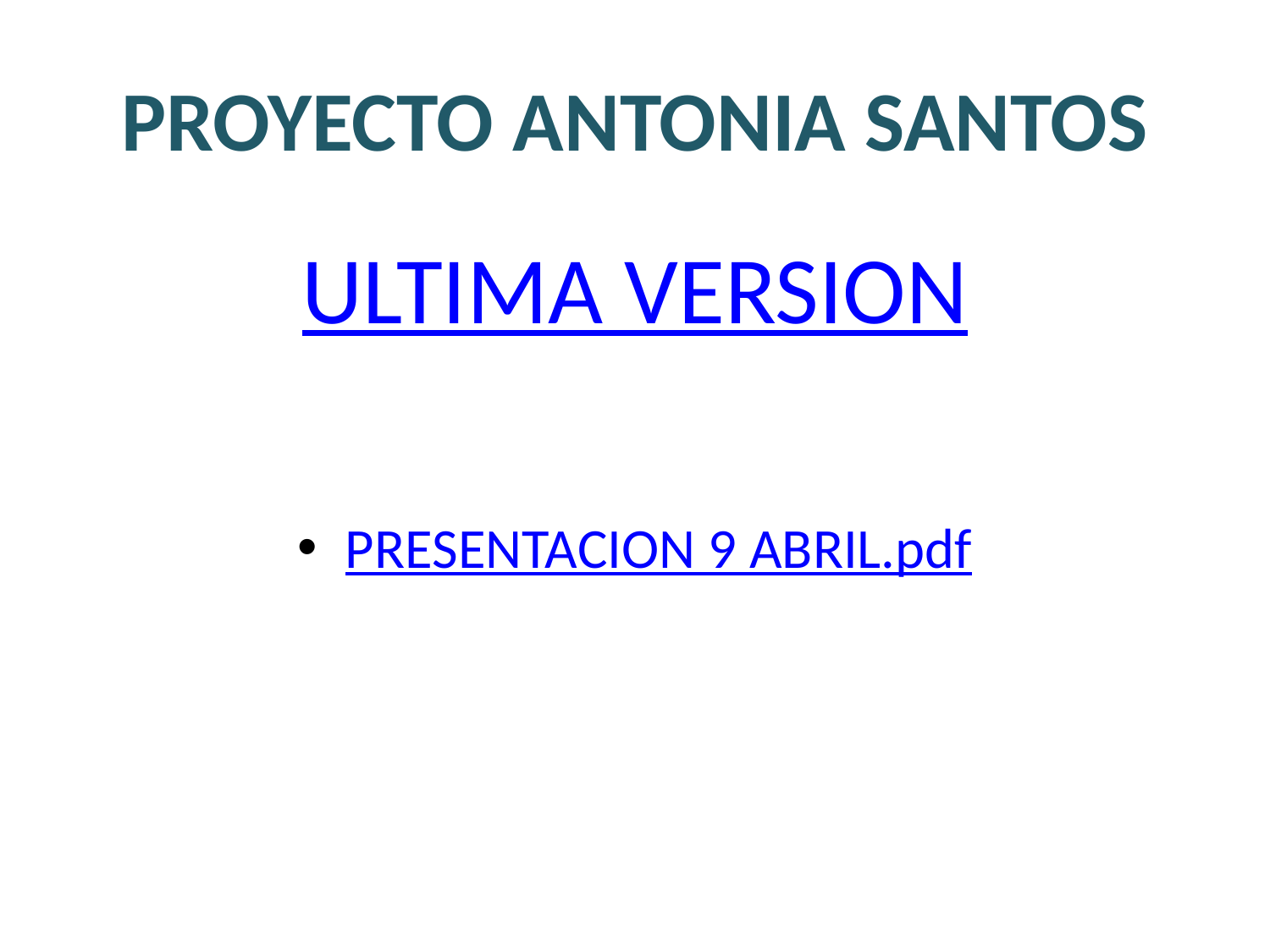

# PROYECTO ANTONIA SANTOS
ULTIMA VERSION

PRESENTACION 9 ABRIL.pdf